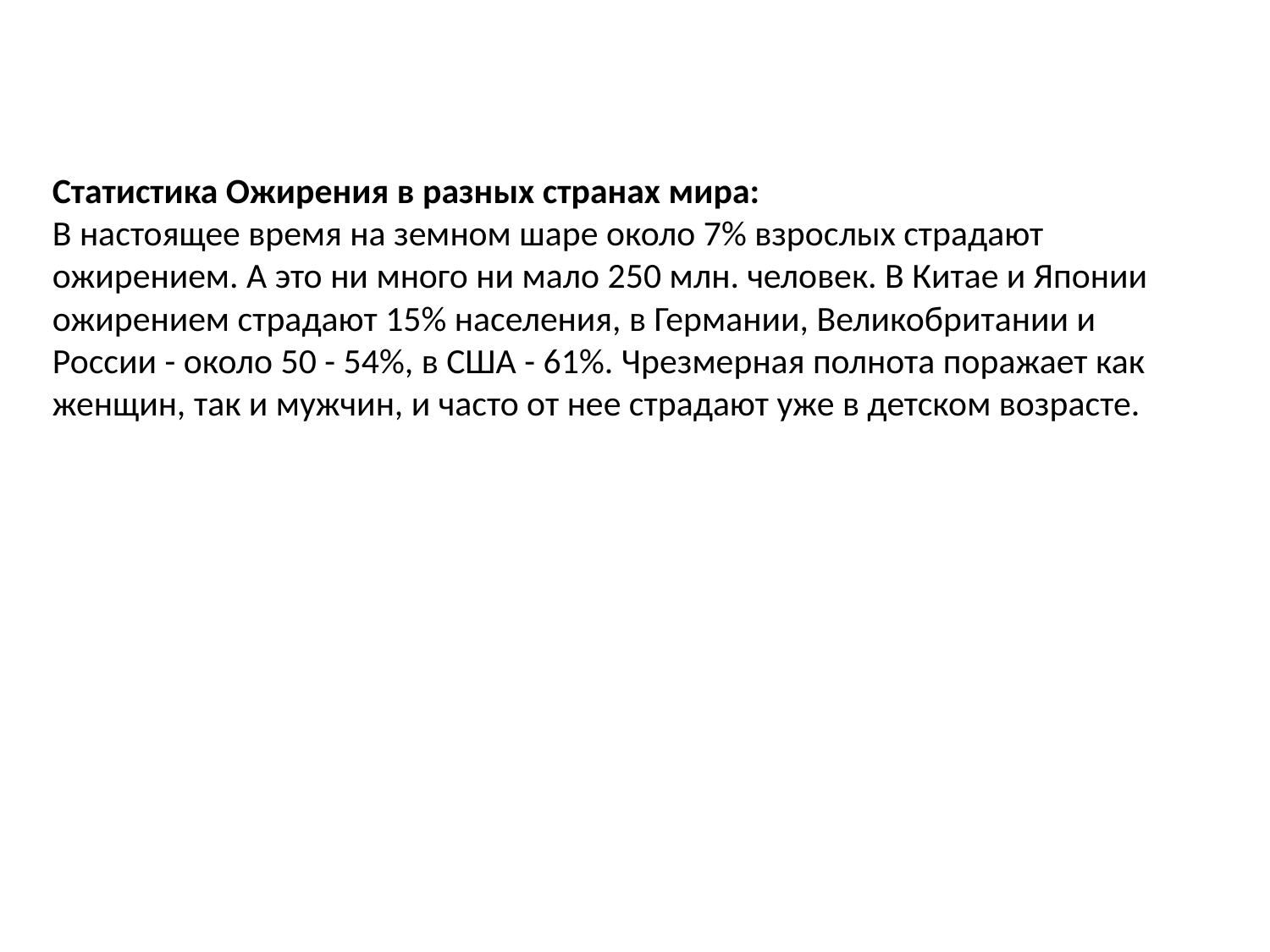

# Статистика Ожирения в разных странах мира: В настоящее время на земном шаре около 7% взрослых страдают ожирением. А это ни много ни мало 250 млн. человек. В Китае и Японии ожирением страдают 15% населения, в Германии, Великобритании и России - около 50 - 54%, в США - 61%. Чрезмерная полнота поражает как женщин, так и мужчин, и часто от нее страдают уже в детском возрасте.